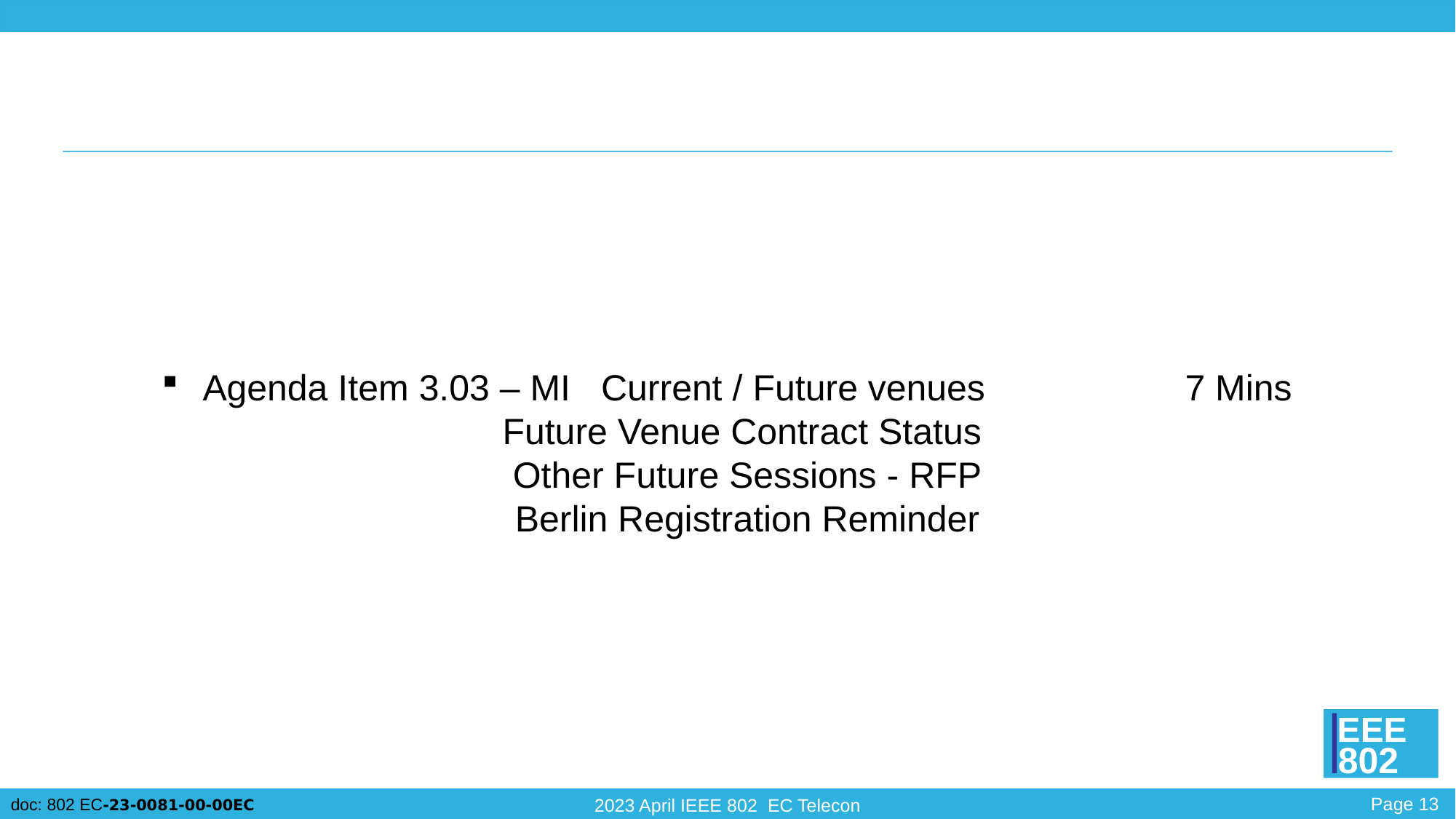

# Agenda Item 3.03 – MI   Current / Future venues		7 Mins Future Venue Contract Status Other Future Sessions - RFP Berlin Registration Reminder